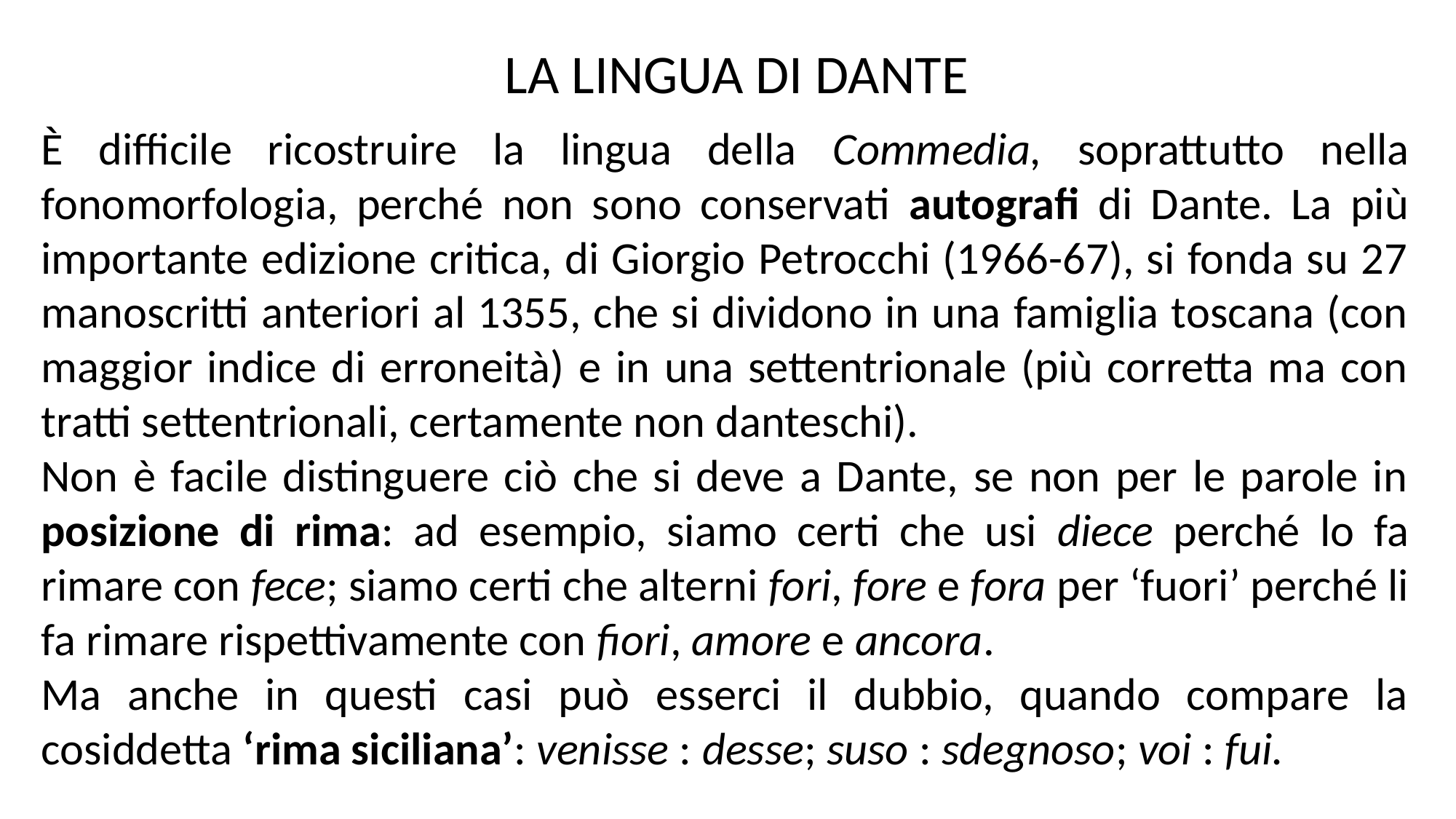

LA LINGUA DI DANTE
È difficile ricostruire la lingua della Commedia, soprattutto nella fonomorfologia, perché non sono conservati autografi di Dante. La più importante edizione critica, di Giorgio Petrocchi (1966-67), si fonda su 27 manoscritti anteriori al 1355, che si dividono in una famiglia toscana (con maggior indice di erroneità) e in una settentrionale (più corretta ma con tratti settentrionali, certamente non danteschi).
Non è facile distinguere ciò che si deve a Dante, se non per le parole in posizione di rima: ad esempio, siamo certi che usi diece perché lo fa rimare con fece; siamo certi che alterni fori, fore e fora per ‘fuori’ perché li fa rimare rispettivamente con fiori, amore e ancora.
Ma anche in questi casi può esserci il dubbio, quando compare la cosiddetta ‘rima siciliana’: venisse : desse; suso : sdegnoso; voi : fui.